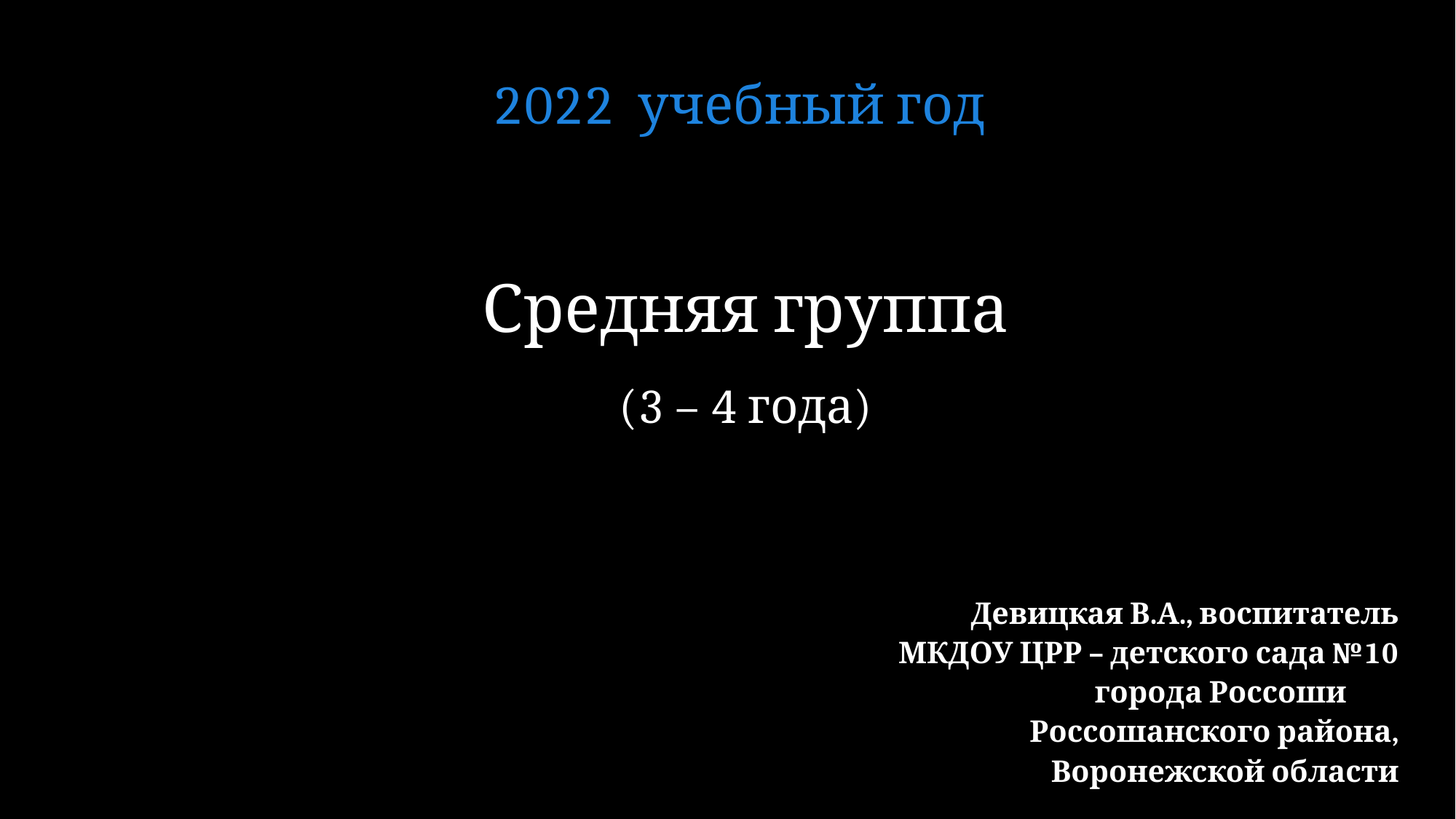

2022  учебный год
# Средняя группа (3 – 4 года)
Девицкая В.А., воспитатель
МКДОУ ЦРР – детского сада №10
города Россоши         Россошанского района,
Воронежской области